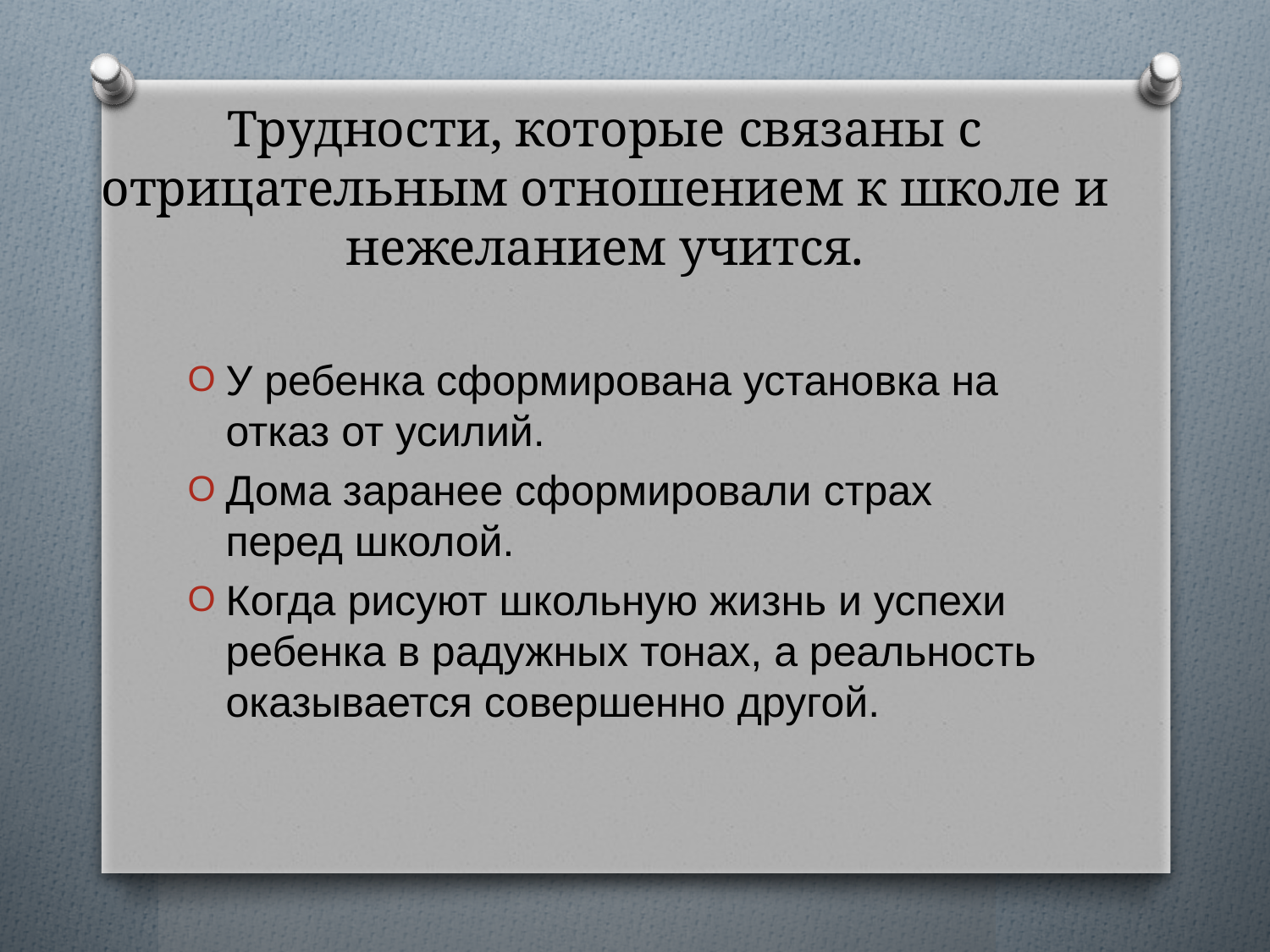

# Трудности, которые связаны с отрицательным отношением к школе и нежеланием учится.

У ребенка сформирована установка на отказ от усилий.
Дома заранее сформировали страх перед школой.
Когда рисуют школьную жизнь и успехи ребенка в радужных тонах, а реальность оказывается совершенно другой.